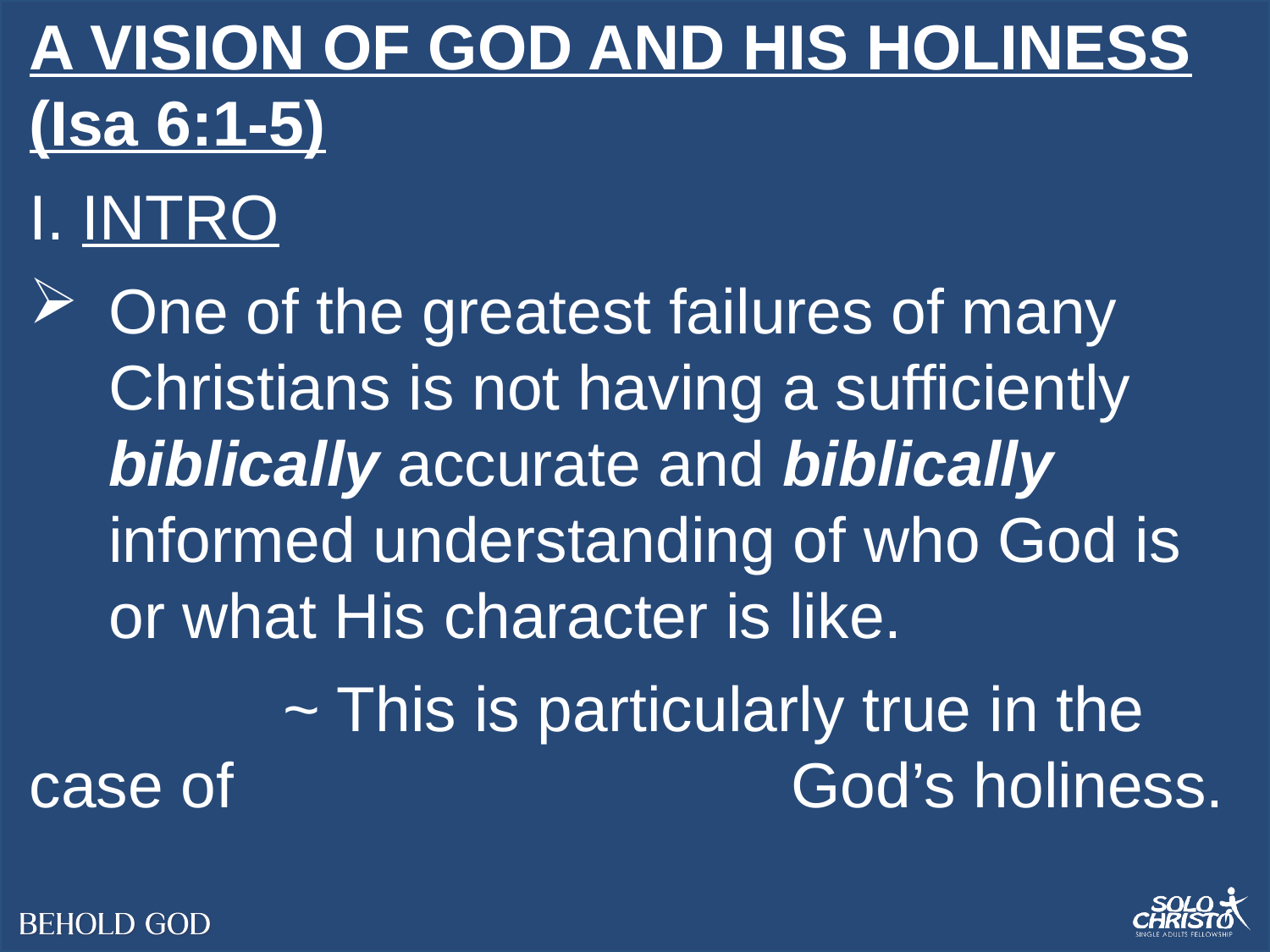

A VISION OF GOD AND HIS HOLINESS (Isa 6:1-5)
I. INTRO
One of the greatest failures of many Christians is not having a sufficiently biblically accurate and biblically informed understanding of who God is or what His character is like.
		~ This is particularly true in the case of 					God’s holiness.